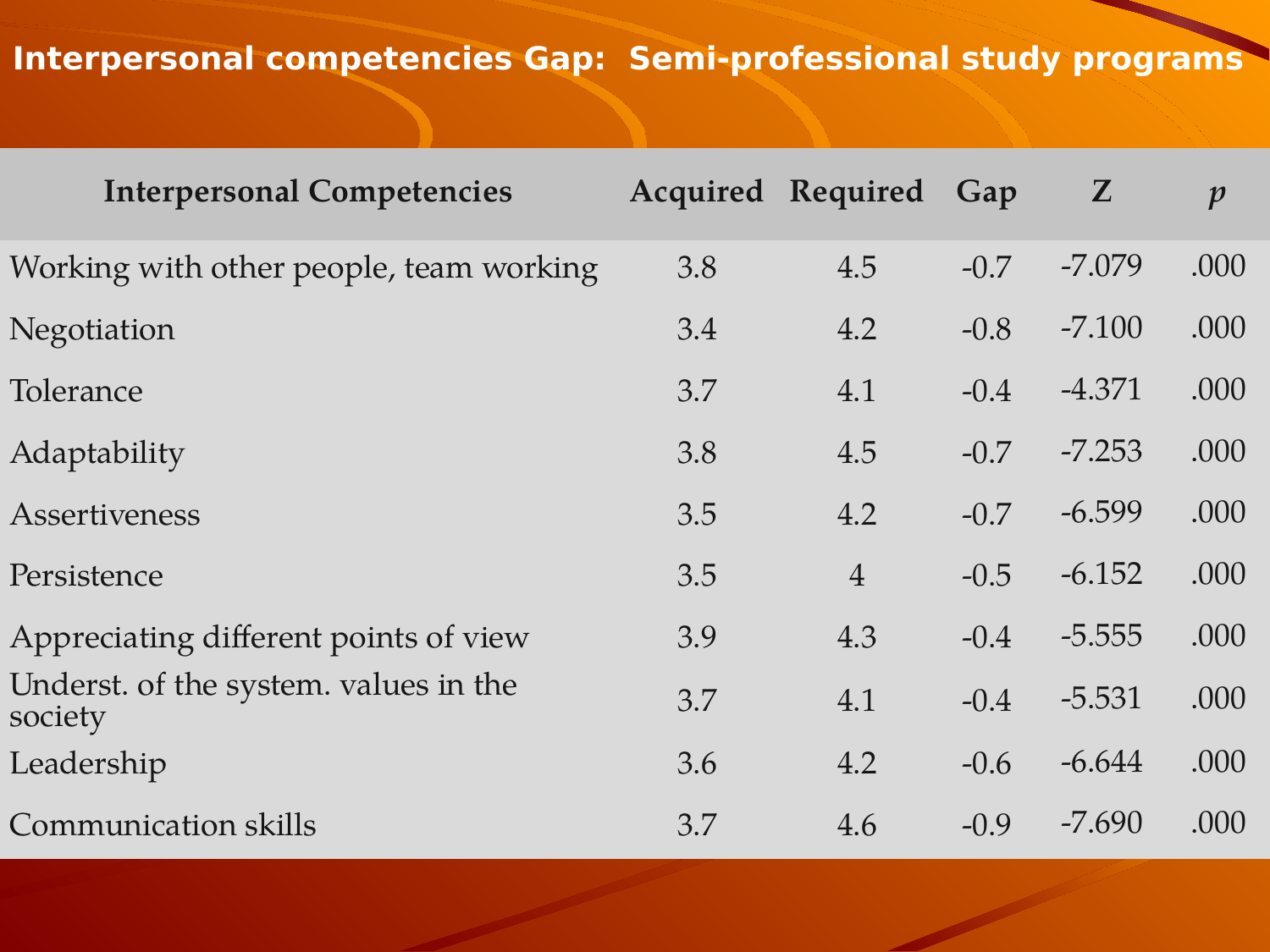

Interpersonal competencies Gap:  Semi-professional study programs
| Interpersonal Competencies | Acquired | Required | Gap | Z | p |
| --- | --- | --- | --- | --- | --- |
| Working with other people, team working | 3.8 | 4.5 | -0.7 | -7.079 | .000 |
| Negotiation | 3.4 | 4.2 | -0.8 | -7.100 | .000 |
| Tolerance | 3.7 | 4.1 | -0.4 | -4.371 | .000 |
| Adaptability | 3.8 | 4.5 | -0.7 | -7.253 | .000 |
| Assertiveness | 3.5 | 4.2 | -0.7 | -6.599 | .000 |
| Persistence | 3.5 | 4 | -0.5 | -6.152 | .000 |
| Appreciating different points of view | 3.9 | 4.3 | -0.4 | -5.555 | .000 |
| Underst. of the system. values in the society | 3.7 | 4.1 | -0.4 | -5.531 | .000 |
| Leadership | 3.6 | 4.2 | -0.6 | -6.644 | .000 |
| Communication skills | 3.7 | 4.6 | -0.9 | -7.690 | .000 |